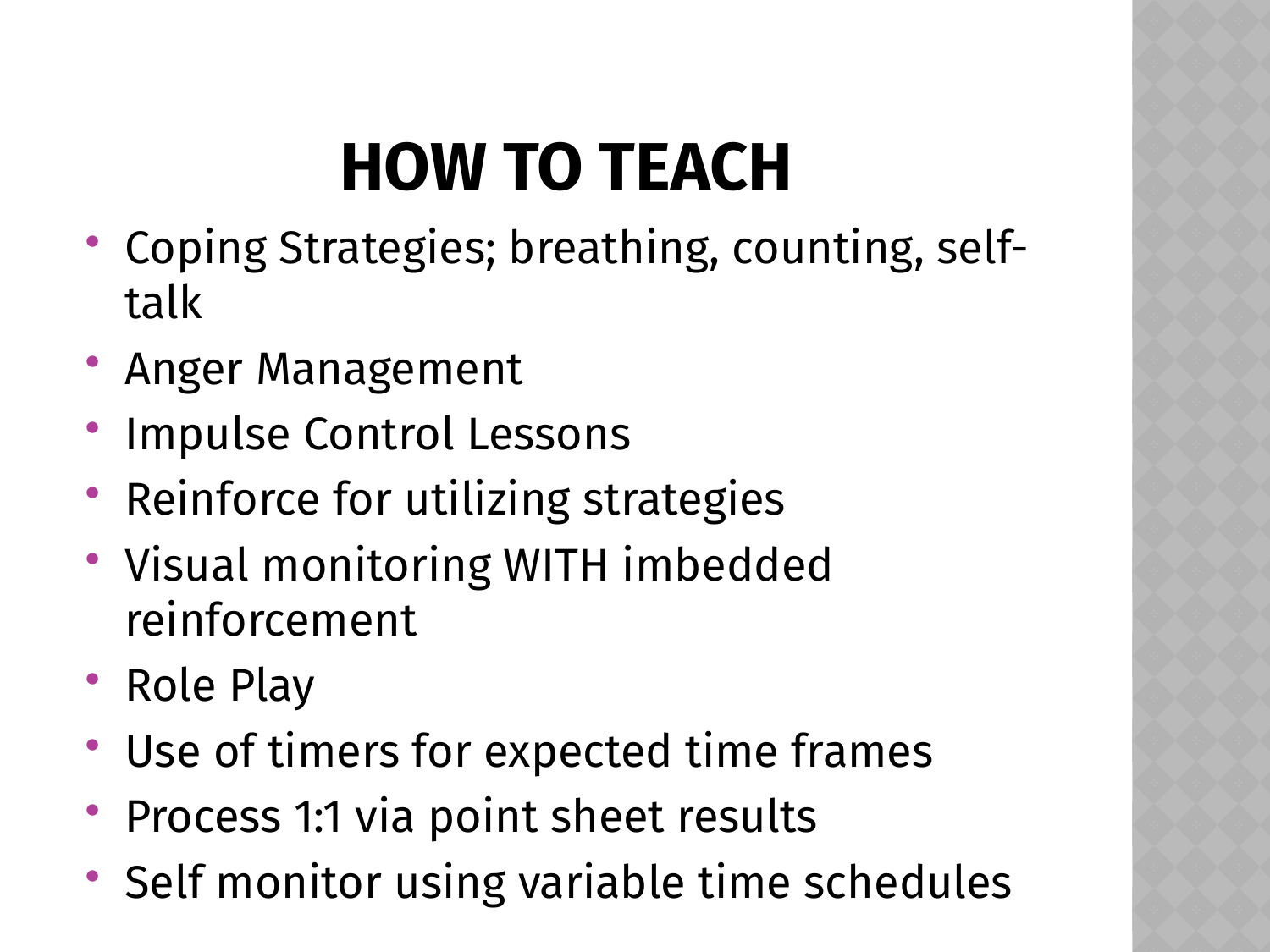

# How to teach
Coping Strategies; breathing, counting, self-talk
Anger Management
Impulse Control Lessons
Reinforce for utilizing strategies
Visual monitoring WITH imbedded reinforcement
Role Play
Use of timers for expected time frames
Process 1:1 via point sheet results
Self monitor using variable time schedules